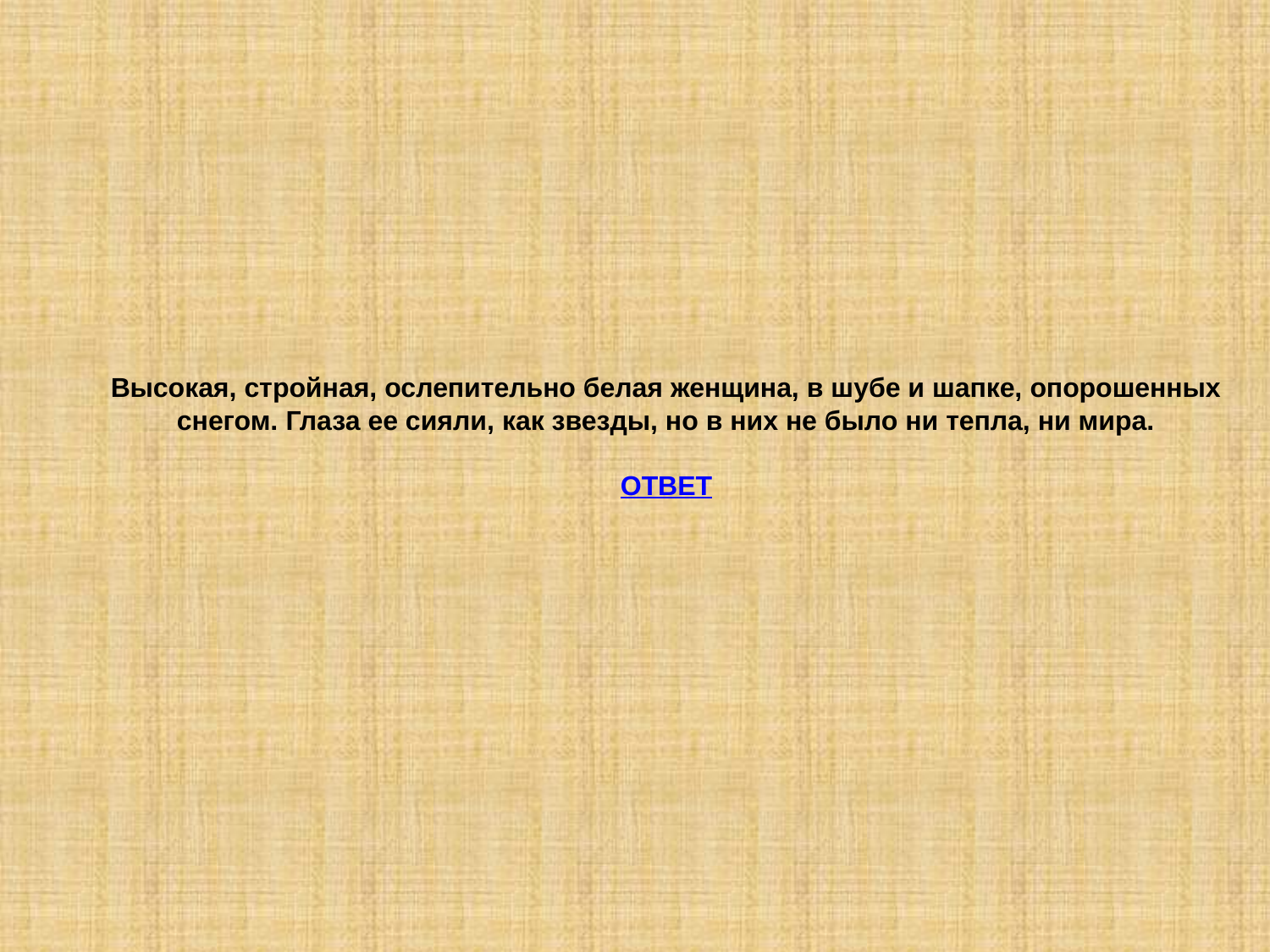

# Высокая, стройная, ослепительно белая женщина, в шубе и шапке, опорошенных снегом. Глаза ее сияли, как звезды, но в них не было ни тепла, ни мира. ОТВЕТ